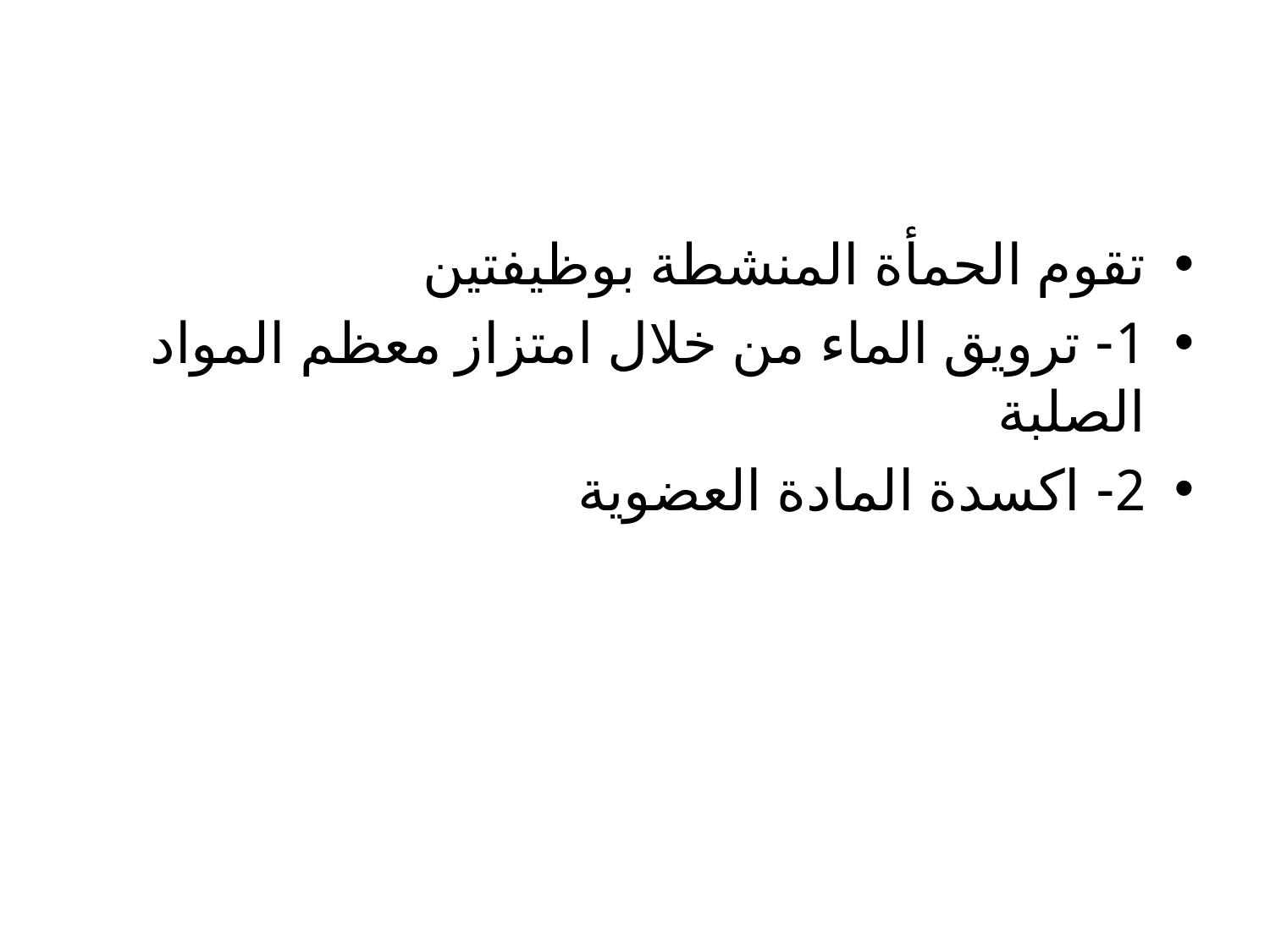

#
تقوم الحمأة المنشطة بوظيفتين
1- ترويق الماء من خلال امتزاز معظم المواد الصلبة
2- اكسدة المادة العضوية